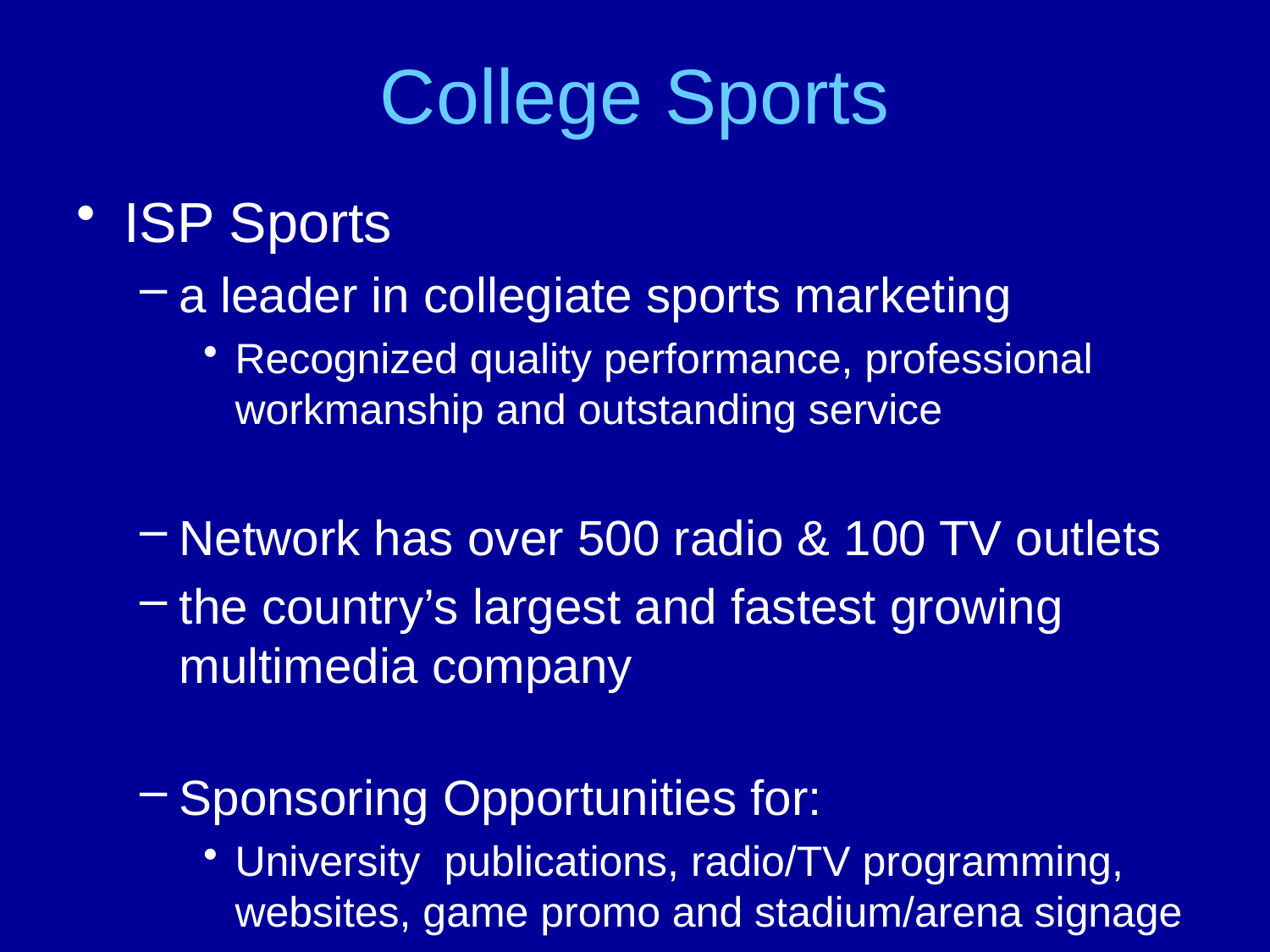

# College Sports
ISP Sports
a leader in collegiate sports marketing
Recognized quality performance, professional workmanship and outstanding service

Network has over 500 radio & 100 TV outlets
the country’s largest and fastest growing multimedia company

Sponsoring Opportunities for:
University  publications, radio/TV programming, websites, game promo and stadium/arena signage